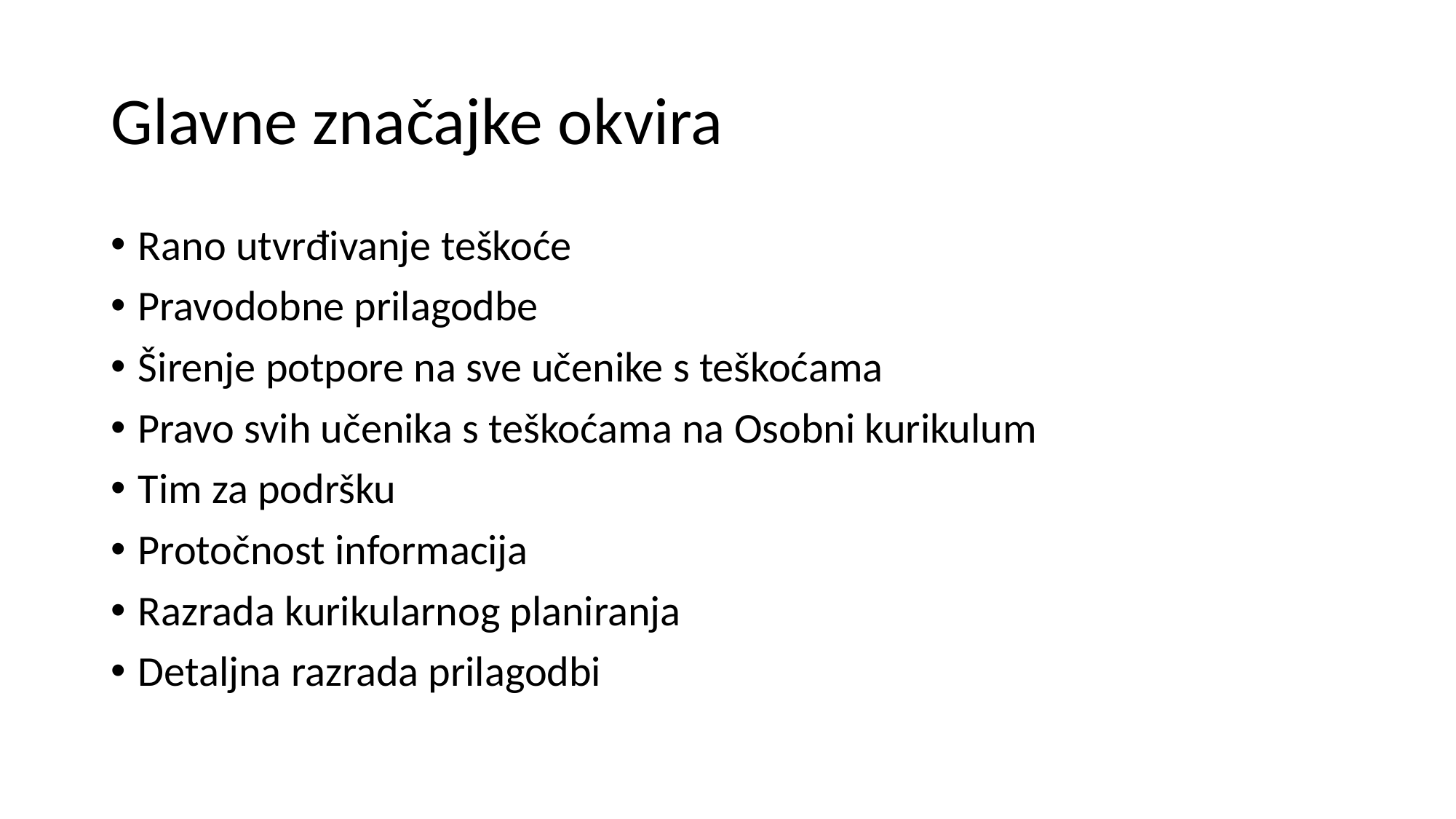

# Glavne značajke okvira
Rano utvrđivanje teškoće
Pravodobne prilagodbe
Širenje potpore na sve učenike s teškoćama
Pravo svih učenika s teškoćama na Osobni kurikulum
Tim za podršku
Protočnost informacija
Razrada kurikularnog planiranja
Detaljna razrada prilagodbi